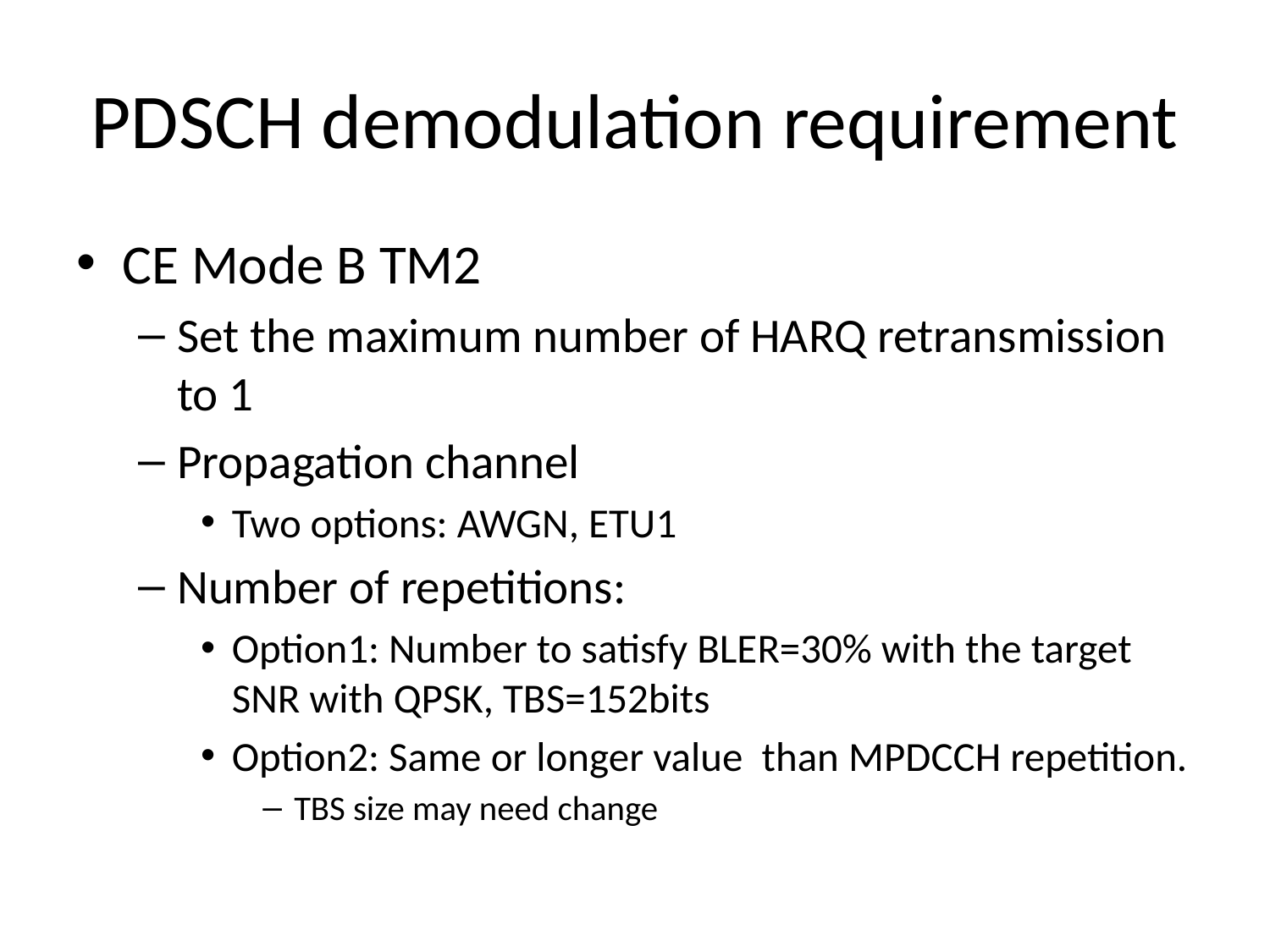

# PDSCH demodulation requirement
CE Mode B TM2
Set the maximum number of HARQ retransmission to 1
Propagation channel
Two options: AWGN, ETU1
Number of repetitions:
Option1: Number to satisfy BLER=30% with the target SNR with QPSK, TBS=152bits
Option2: Same or longer value  than MPDCCH repetition.
TBS size may need change